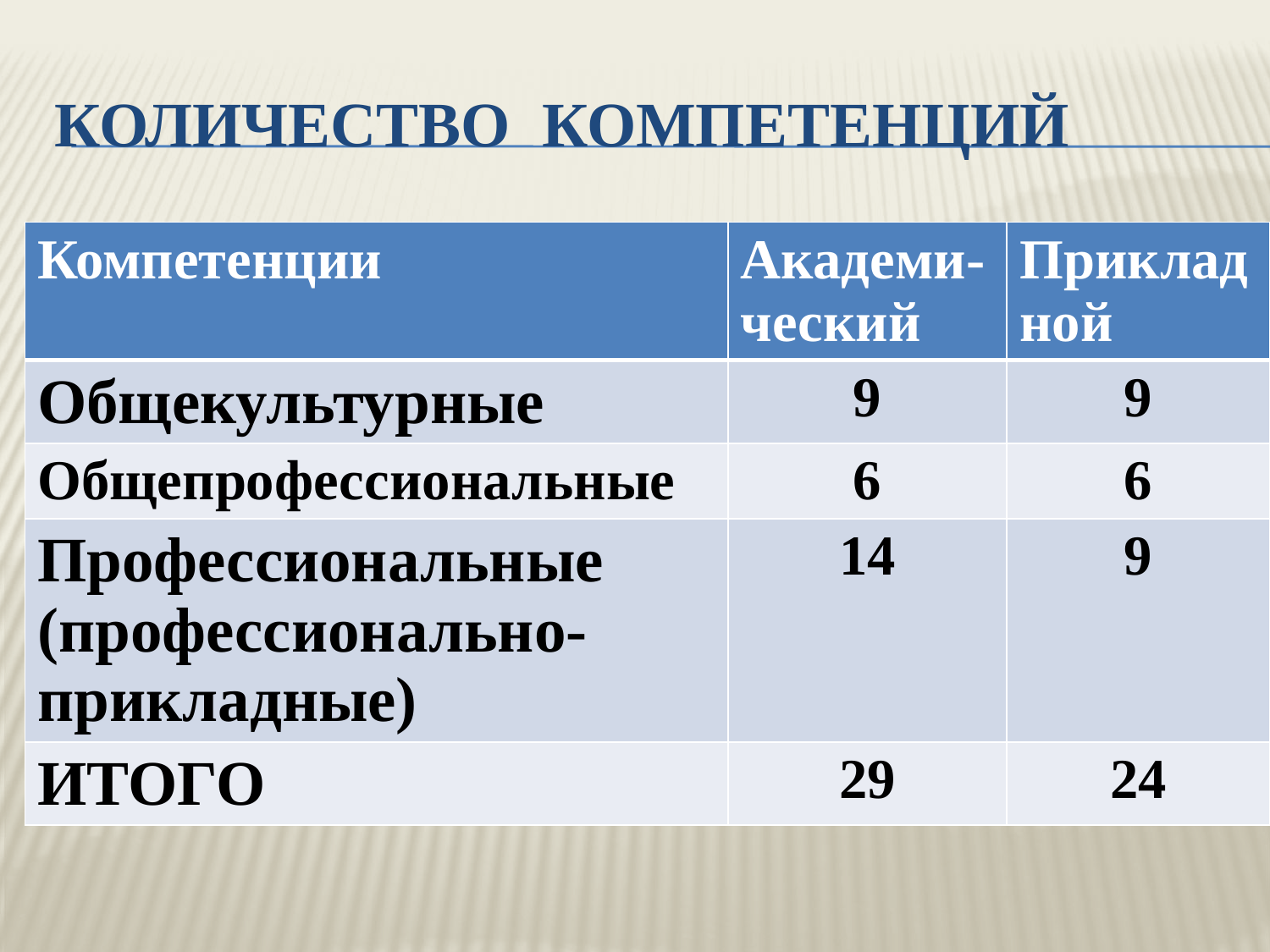

# Количество  компетенций
| Компетенции | Академи-ческий | Прикладной |
| --- | --- | --- |
| Общекультурные | 9 | 9 |
| Общепрофессиональные | 6 | 6 |
| Профессиональные (профессионально-прикладные) | 14 | 9 |
| ИТОГО | 29 | 24 |